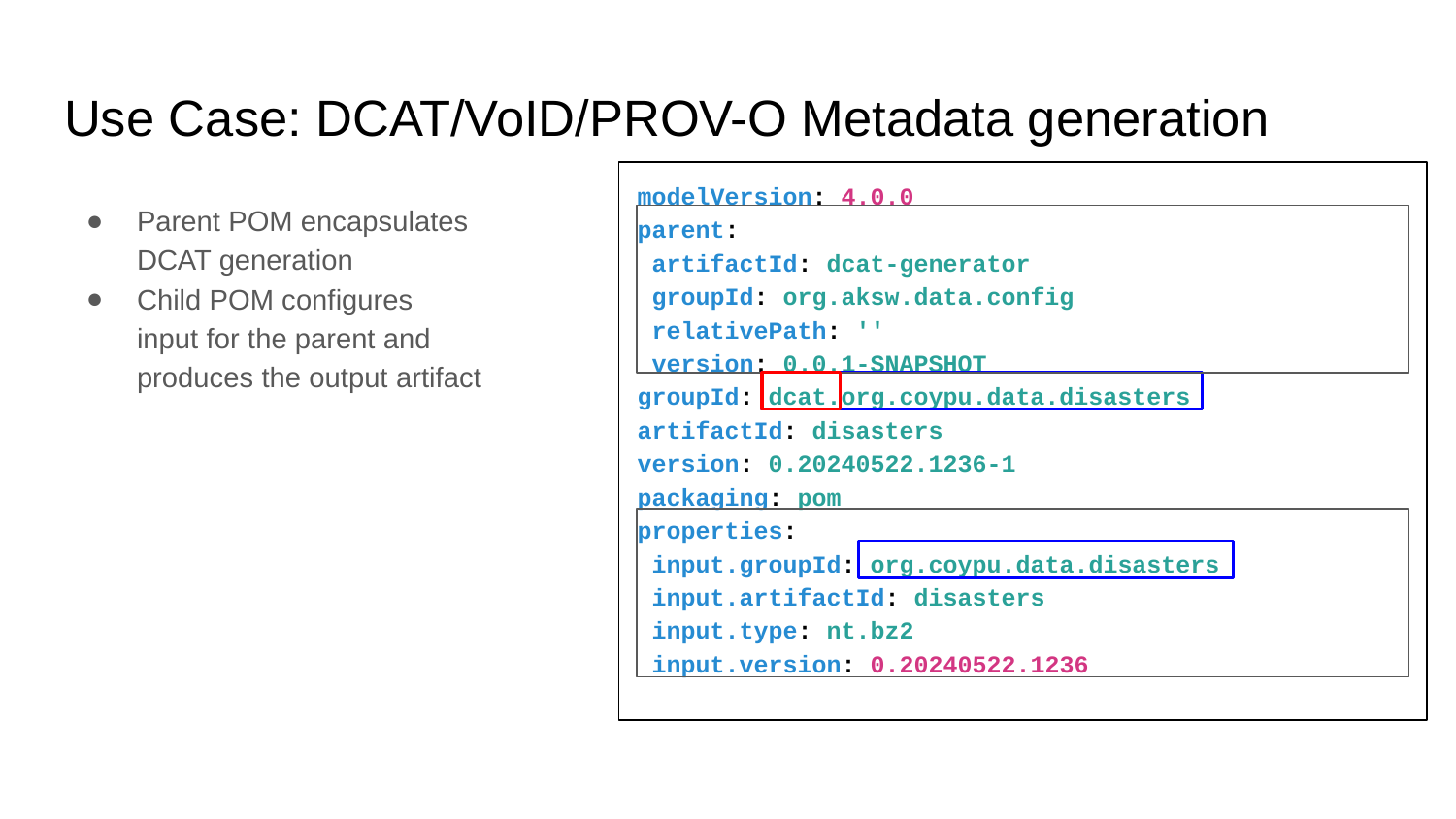

# Use Case: DCAT/VoID/PROV-O Metadata generation
modelVersion: 4.0.0
parent:
 artifactId: dcat-generator
 groupId: org.aksw.data.config
 relativePath: ''
 version: 0.0.1-SNAPSHOT
groupId: dcat.org.coypu.data.disasters
artifactId: disasters
version: 0.20240522.1236-1
packaging: pom
properties:
 input.groupId: org.coypu.data.disasters
 input.artifactId: disasters
 input.type: nt.bz2
 input.version: 0.20240522.1236

Parent POM encapsulates
DCAT generation
Child POM configures
input for the parent and
produces the output artifact